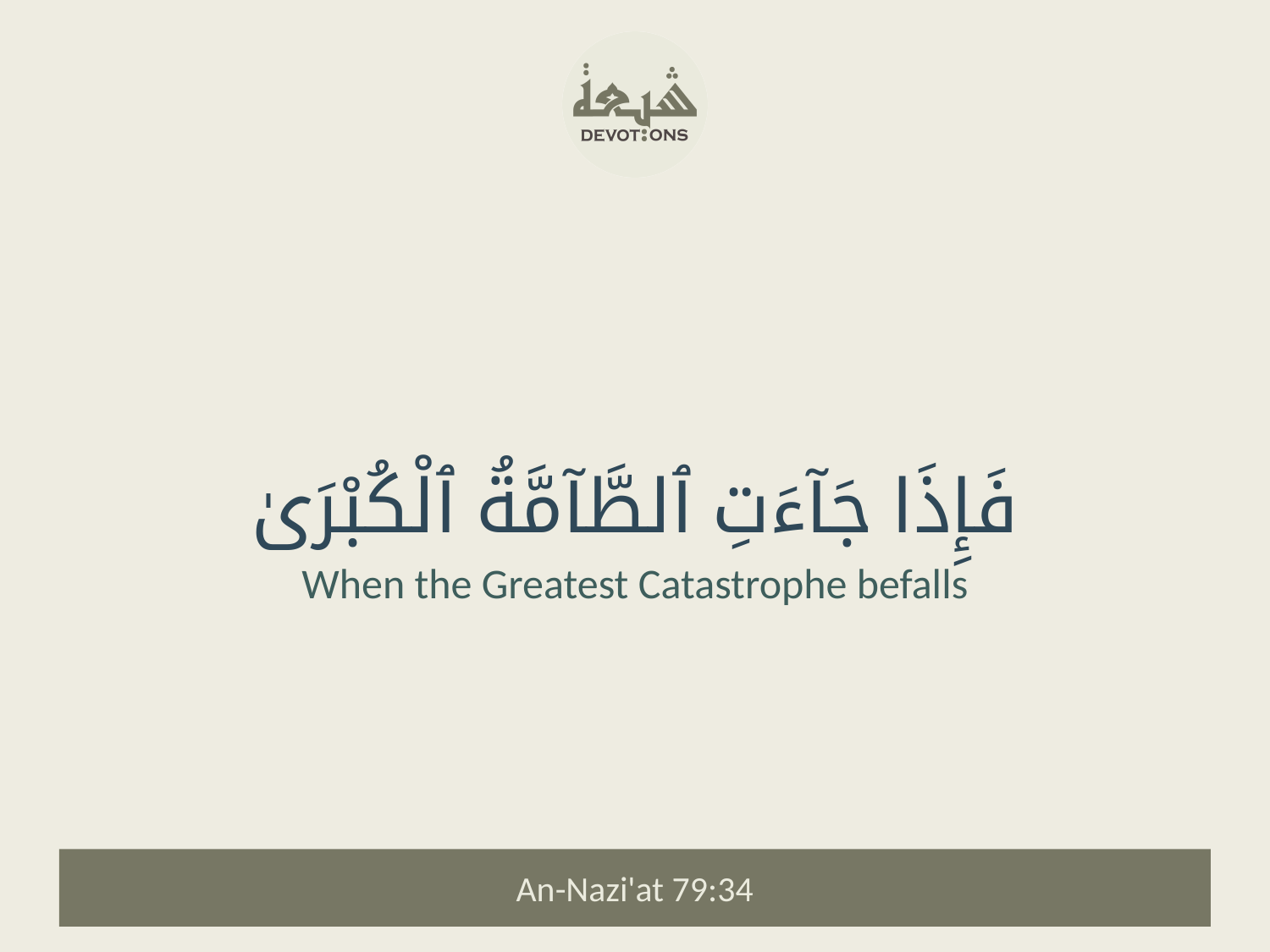

فَإِذَا جَآءَتِ ٱلطَّآمَّةُ ٱلْكُبْرَىٰ
When the Greatest Catastrophe befalls
An-Nazi'at 79:34